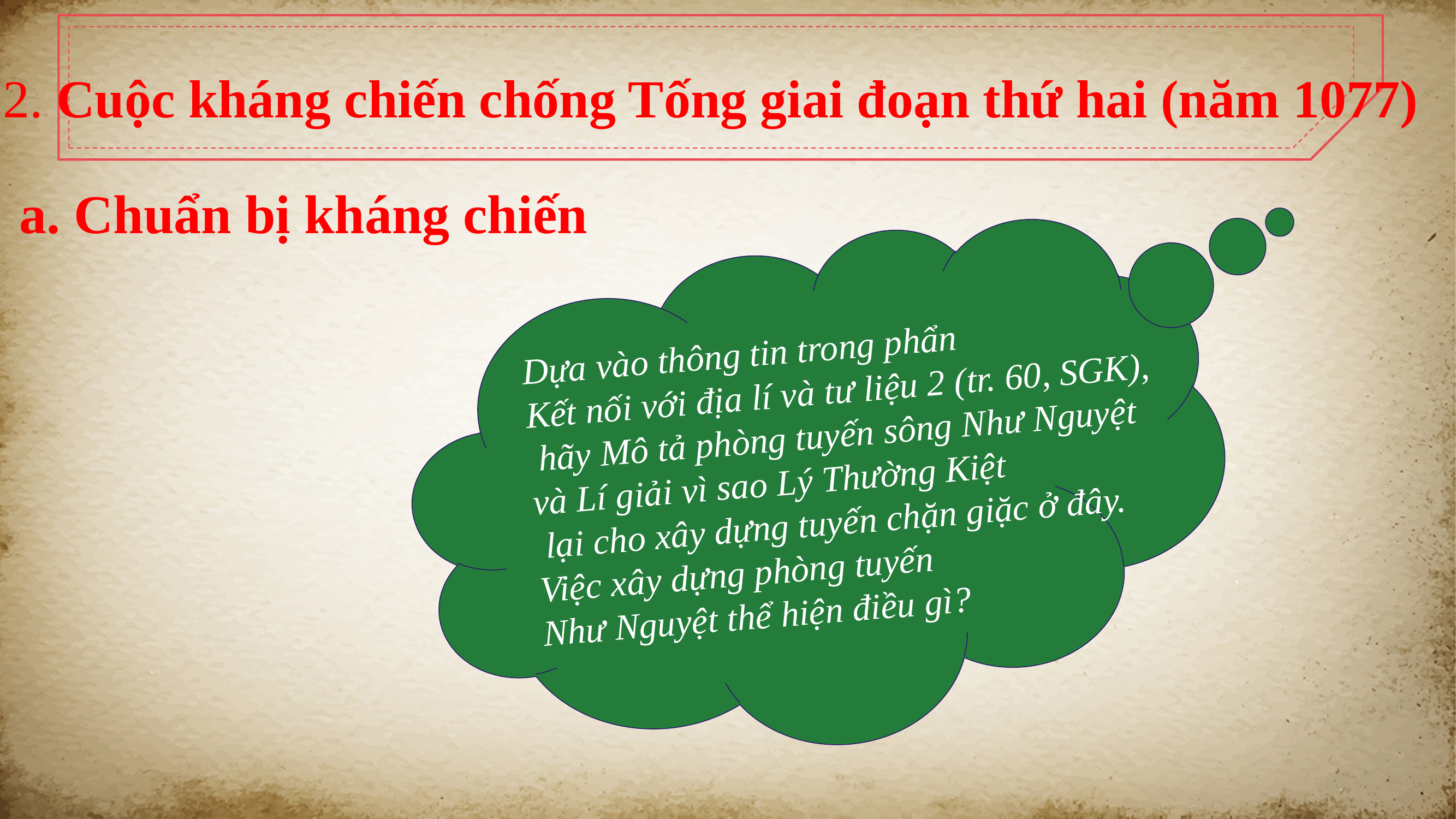

2. Cuộc kháng chiến chống Tống giai đoạn thứ hai (năm 1077)
a. Chuẩn bị kháng chiến
Dựa vào thông tin trong phẩn
Kết nối với địa lí và tư liệu 2 (tr. 60, SGK),
 hãy Mô tả phòng tuyến sông Như Nguyệt
và Lí giải vì sao Lý Thường Kiệt
 lại cho xây dựng tuyến chặn giặc ở đây.
Việc xây dựng phòng tuyến
Như Nguyệt thể hiện điều gì?